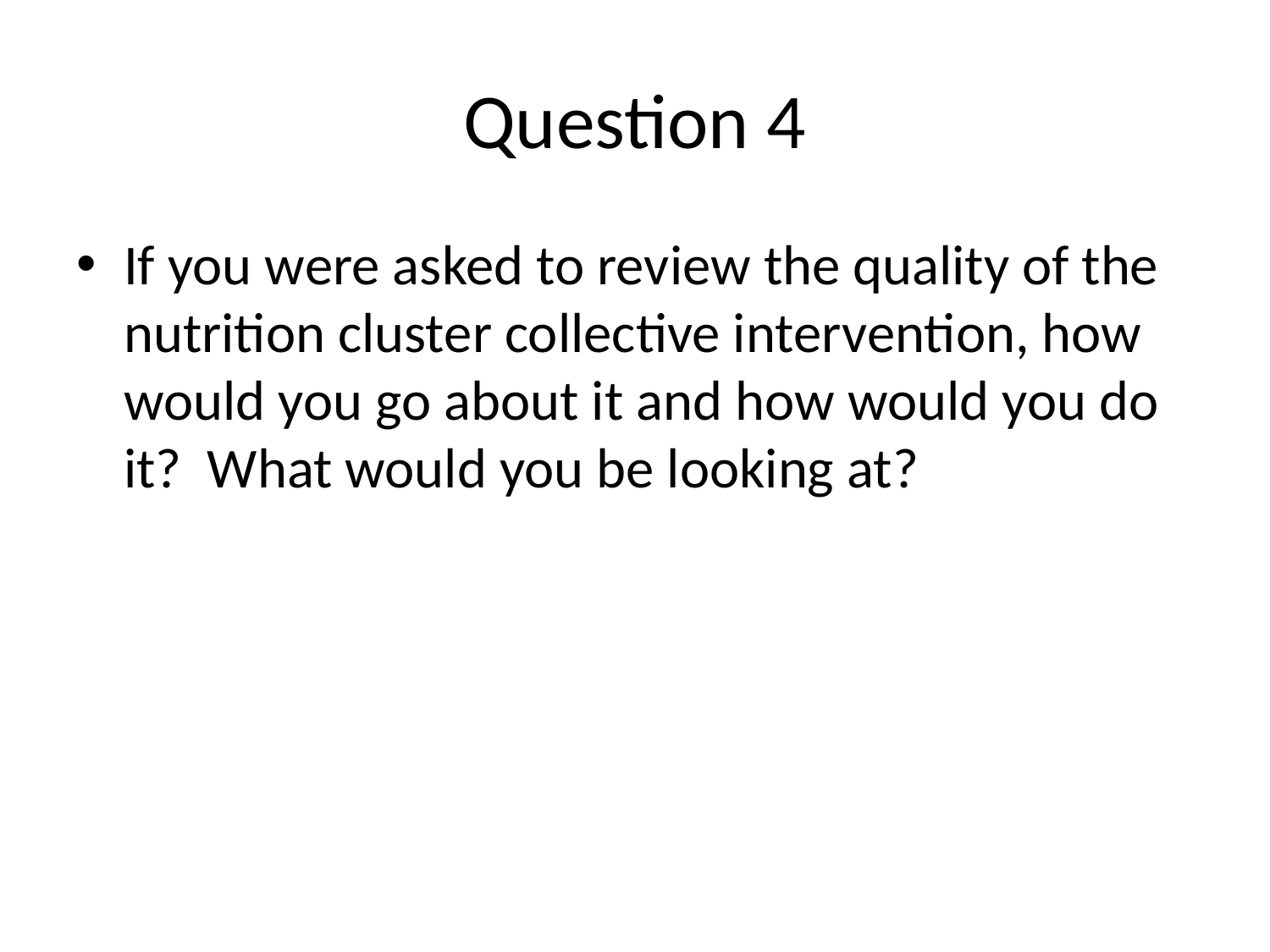

# Question 4
If you were asked to review the quality of the nutrition cluster collective intervention, how would you go about it and how would you do it?  What would you be looking at?